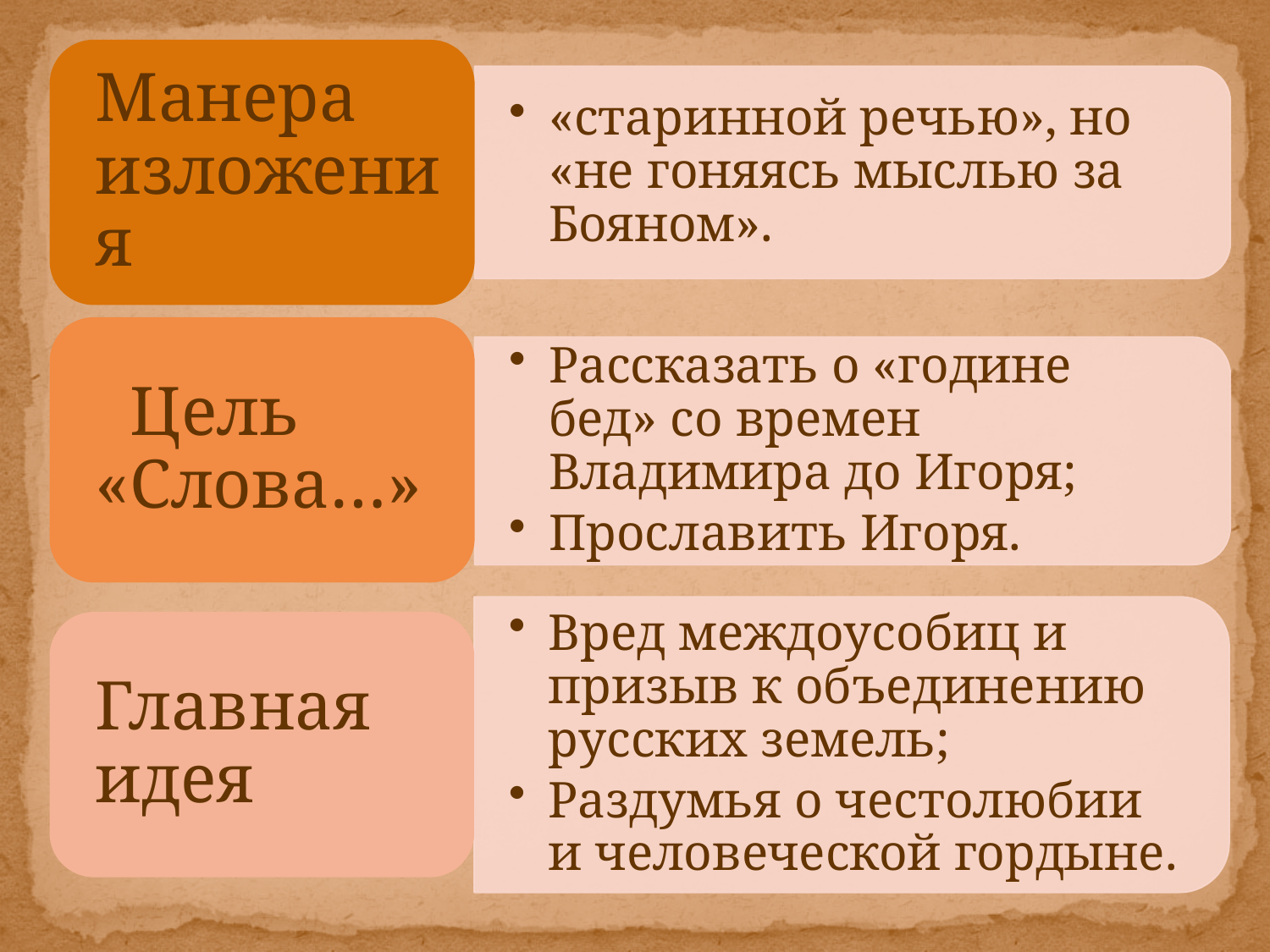

«старинной речью», но «не гоняясь мыслью за Бояном».
Манера изложения
Рассказать о «године бед» со времен Владимира до Игоря;
Прославить Игоря.
  Цель «Слова…»
Вред междоусобиц и призыв к объединению русских земель;
Раздумья о честолюбии и человеческой гордыне.
Главная идея